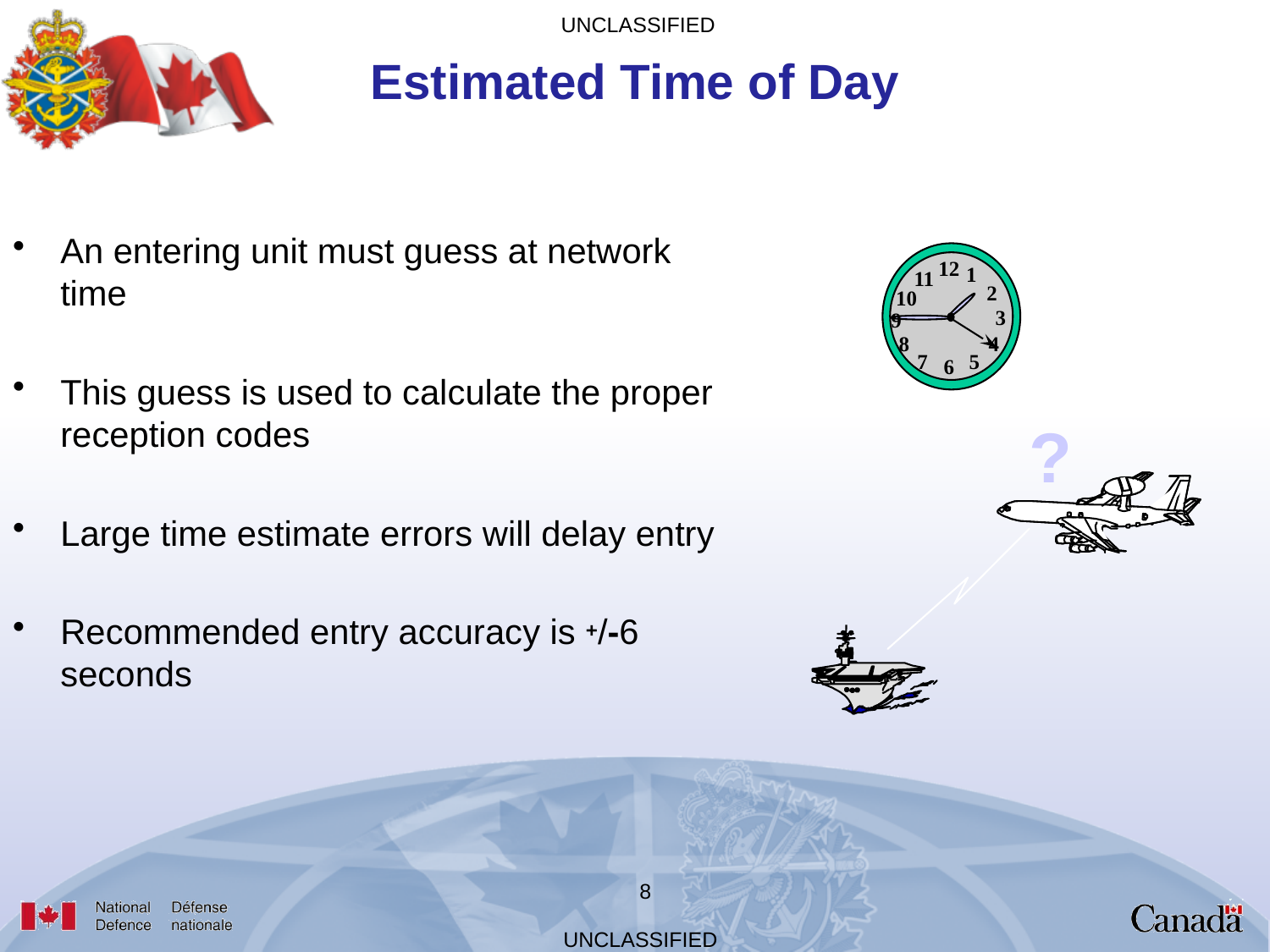

Estimated Time of Day
An entering unit must guess at network time

This guess is used to calculate the proper reception codes

Large time estimate errors will delay entry

Recommended entry accuracy is +/-6 seconds

12
1
11
2
10
3
9
8
4
7
5
6
?